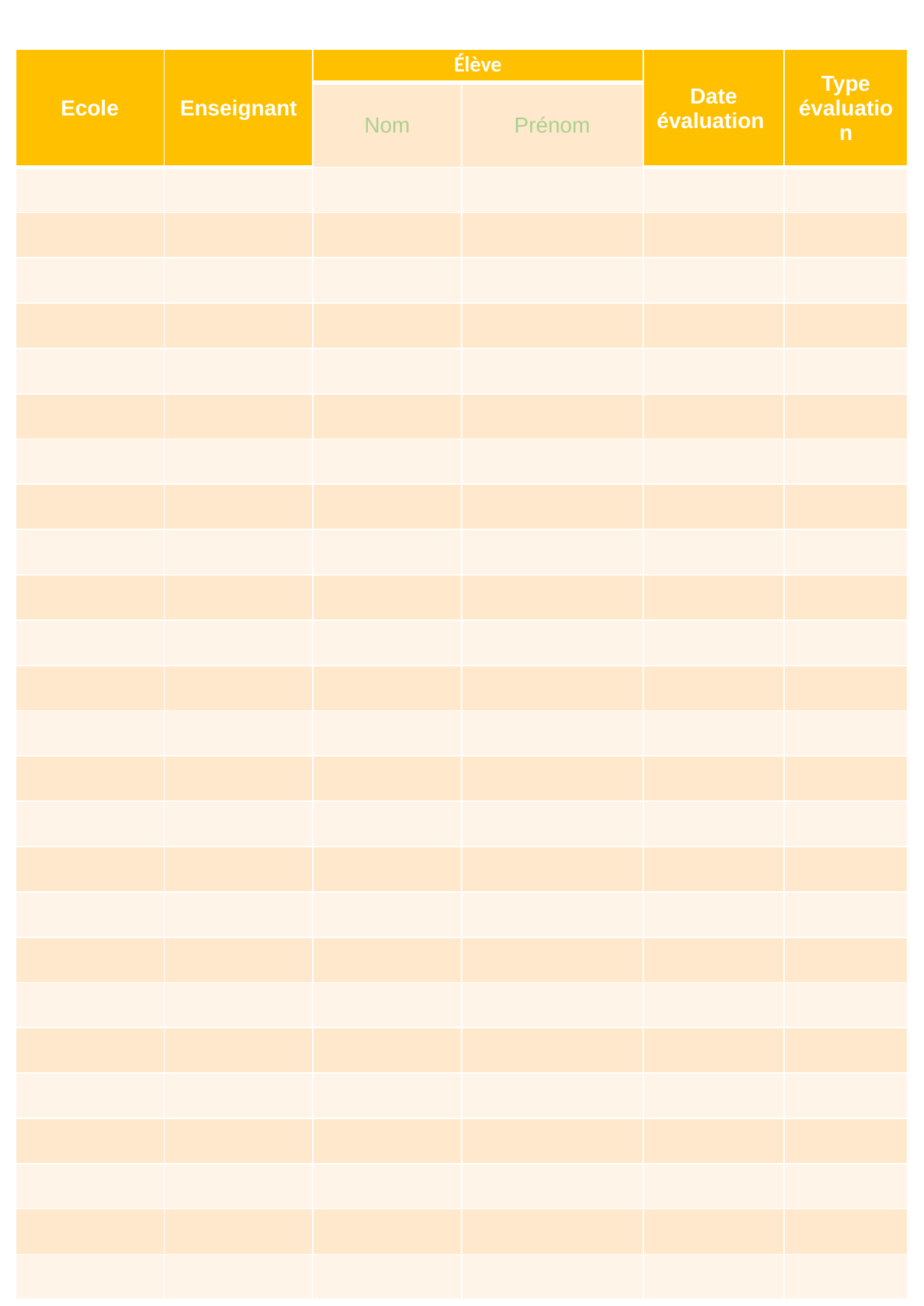

| Ecole | Enseignant | Élève |  | Date évaluation | Type évaluation |
| --- | --- | --- | --- | --- | --- |
|  |  | Nom | Prénom |  |  |
|  |  |  |  |  |  |
|  |  |  |  |  |  |
|  |  |  |  |  |  |
|  |  |  |  |  |  |
|  |  |  |  |  |  |
|  |  |  |  |  |  |
|  |  |  |  |  |  |
|  |  |  |  |  |  |
|  |  |  |  |  |  |
|  |  |  |  |  |  |
|  |  |  |  |  |  |
|  |  |  |  |  |  |
|  |  |  |  |  |  |
|  |  |  |  |  |  |
|  |  |  |  |  |  |
|  |  |  |  |  |  |
|  |  |  |  |  |  |
|  |  |  |  |  |  |
|  |  |  |  |  |  |
|  |  |  |  |  |  |
|  |  |  |  |  |  |
|  |  |  |  |  |  |
|  |  |  |  |  |  |
|  |  |  |  |  |  |
|  |  |  |  |  |  |